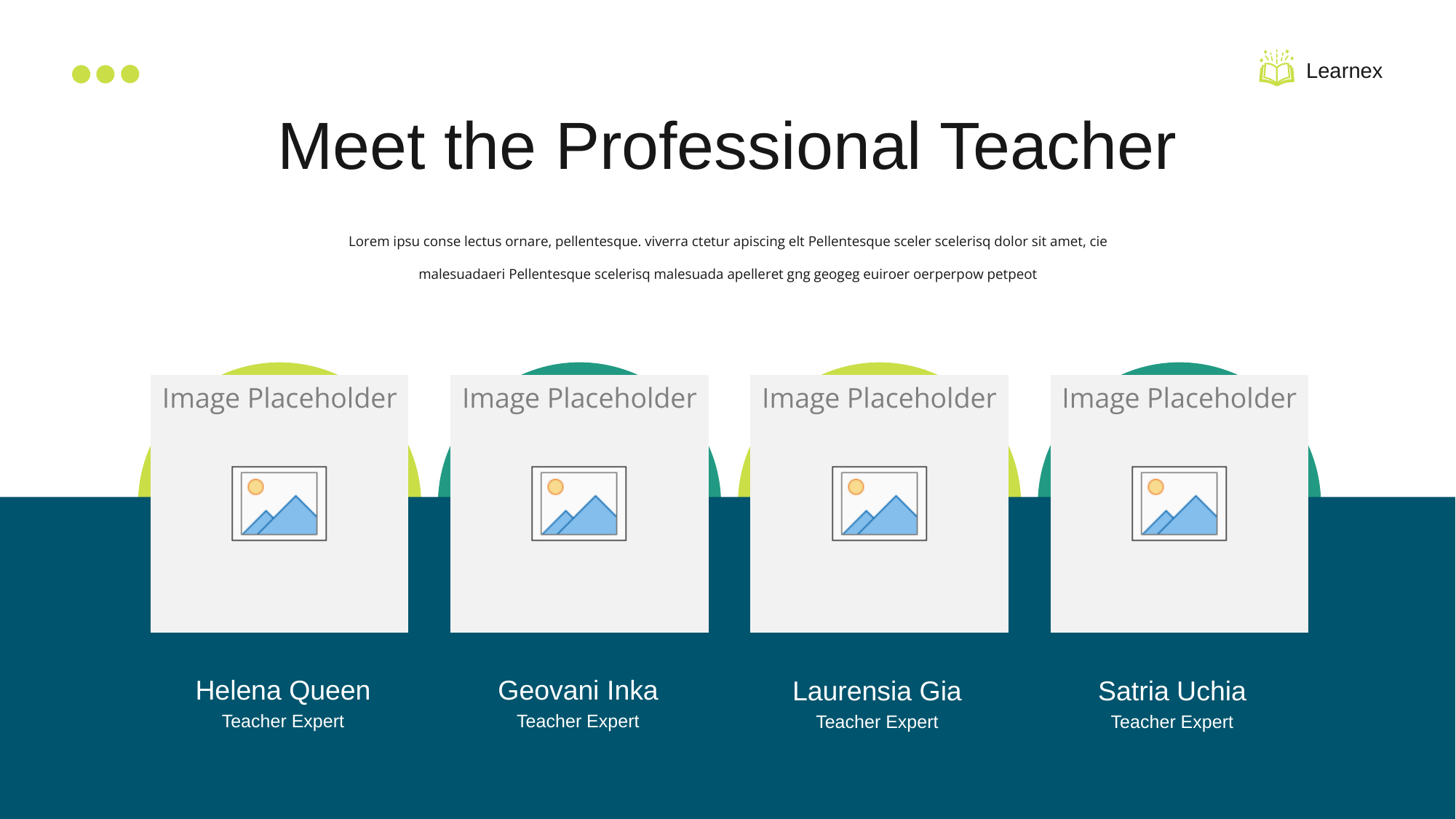

Learnex

Meet the Professional Teacher
Lorem ipsu conse lectus ornare, pellentesque. viverra ctetur apiscing elt Pellentesque sceler scelerisq dolor sit amet, cie malesuadaeri Pellentesque scelerisq malesuada apelleret gng geogeg euiroer oerperpow petpeot

Geovani Inka
Helena Queen
Satria Uchia
Laurensia Gia
Teacher Expert
Teacher Expert
Teacher Expert
Teacher Expert